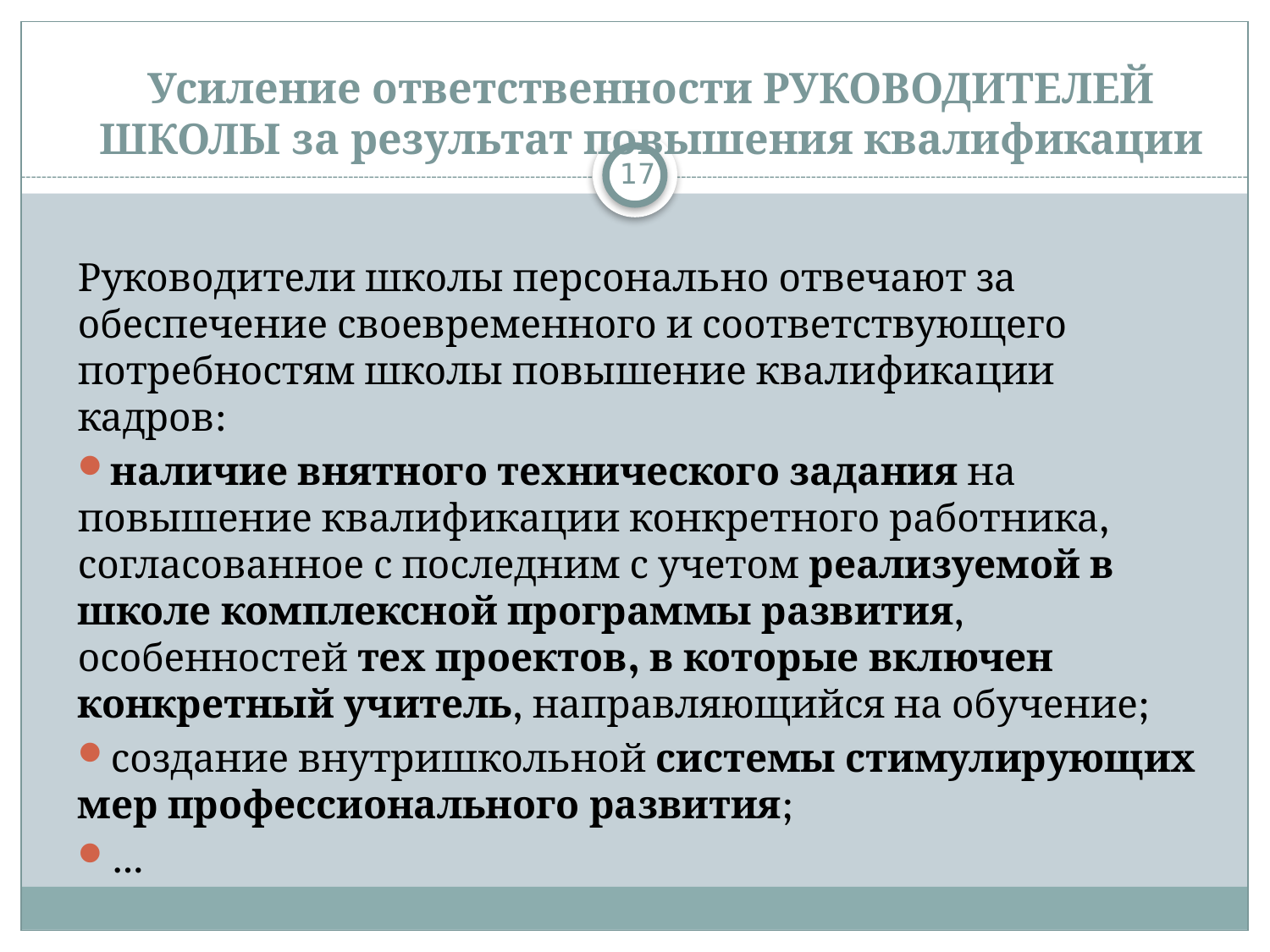

# Усиление ответственности РУКОВОДИТЕЛЕЙ ШКОЛЫ за результат повышения квалификации
17
Руководители школы персонально отвечают за обеспечение своевременного и соответствующего потребностям школы повышение квалификации кадров:
наличие внятного технического задания на повышение квалификации конкретного работника, согласованное с последним с учетом реализуемой в школе комплексной программы развития, особенностей тех проектов, в которые включен конкретный учитель, направляющийся на обучение;
создание внутришкольной системы стимулирующих мер профессионального развития;
…